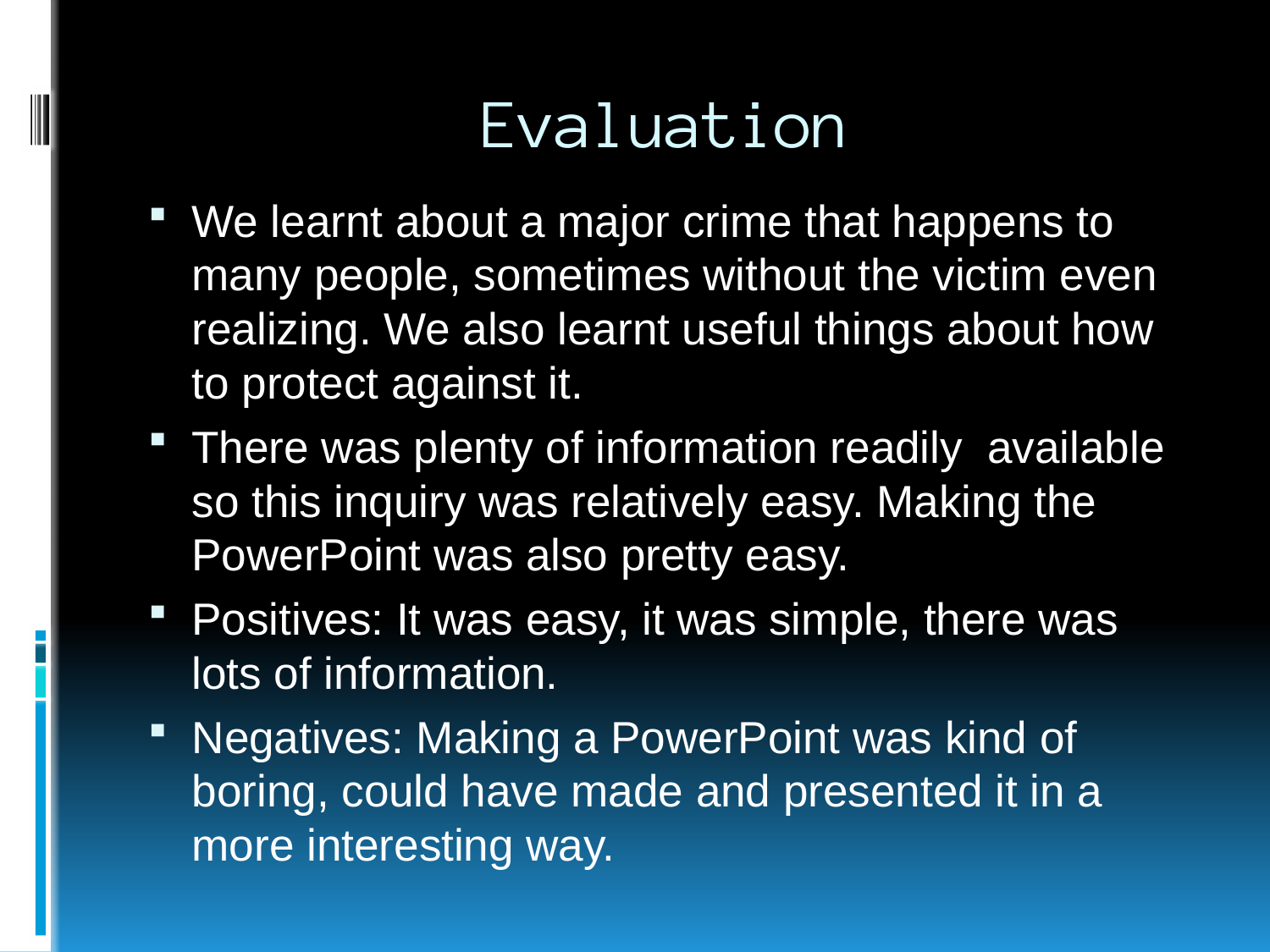

# Evaluation
We learnt about a major crime that happens to many people, sometimes without the victim even realizing. We also learnt useful things about how to protect against it.
There was plenty of information readily  available so this inquiry was relatively easy. Making the PowerPoint was also pretty easy.
Positives: It was easy, it was simple, there was lots of information.
Negatives: Making a PowerPoint was kind of boring, could have made and presented it in a more interesting way.